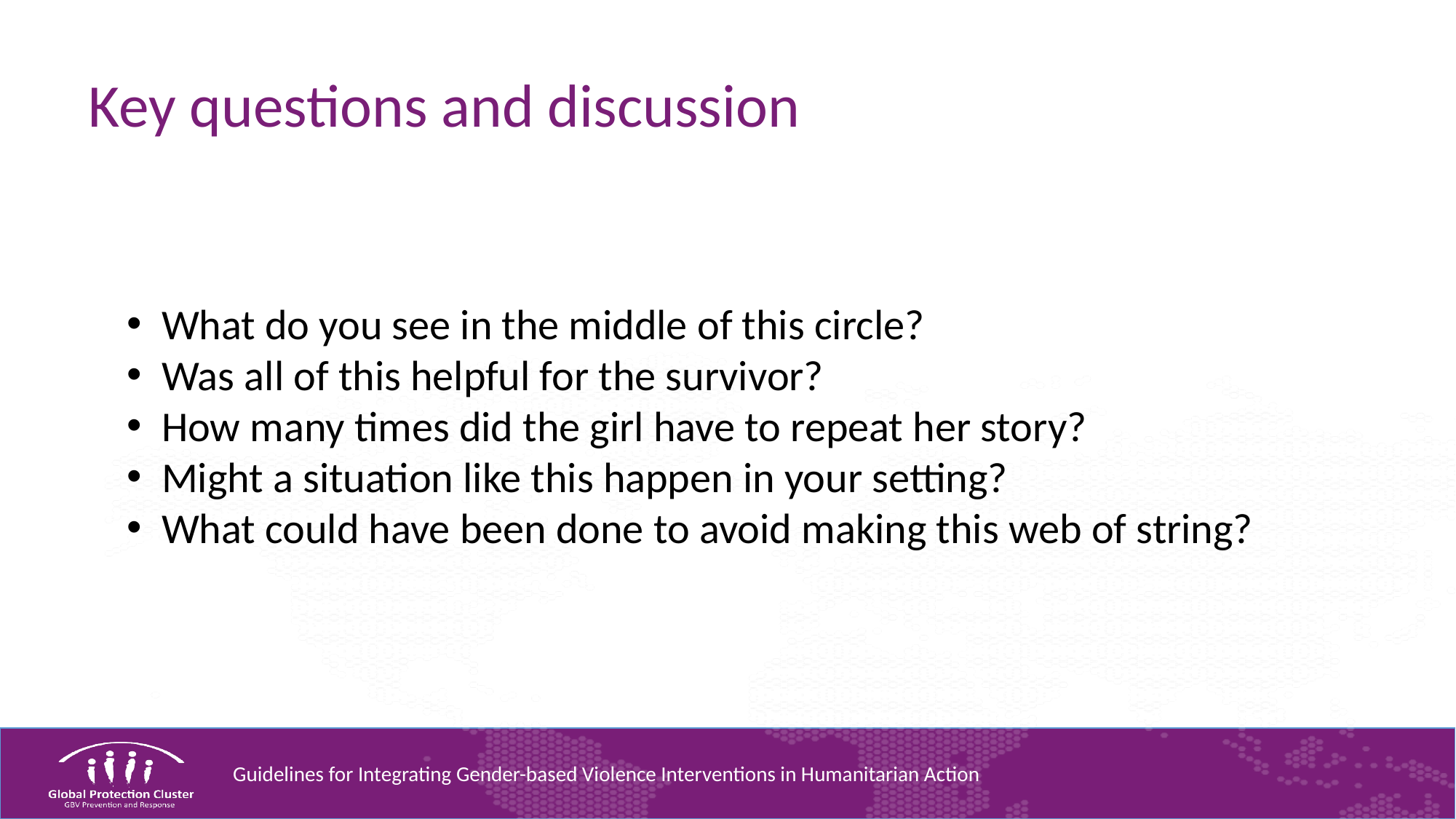

# Key questions and discussion
What do you see in the middle of this circle?
Was all of this helpful for the survivor?
How many times did the girl have to repeat her story?
Might a situation like this happen in your setting?
What could have been done to avoid making this web of string?